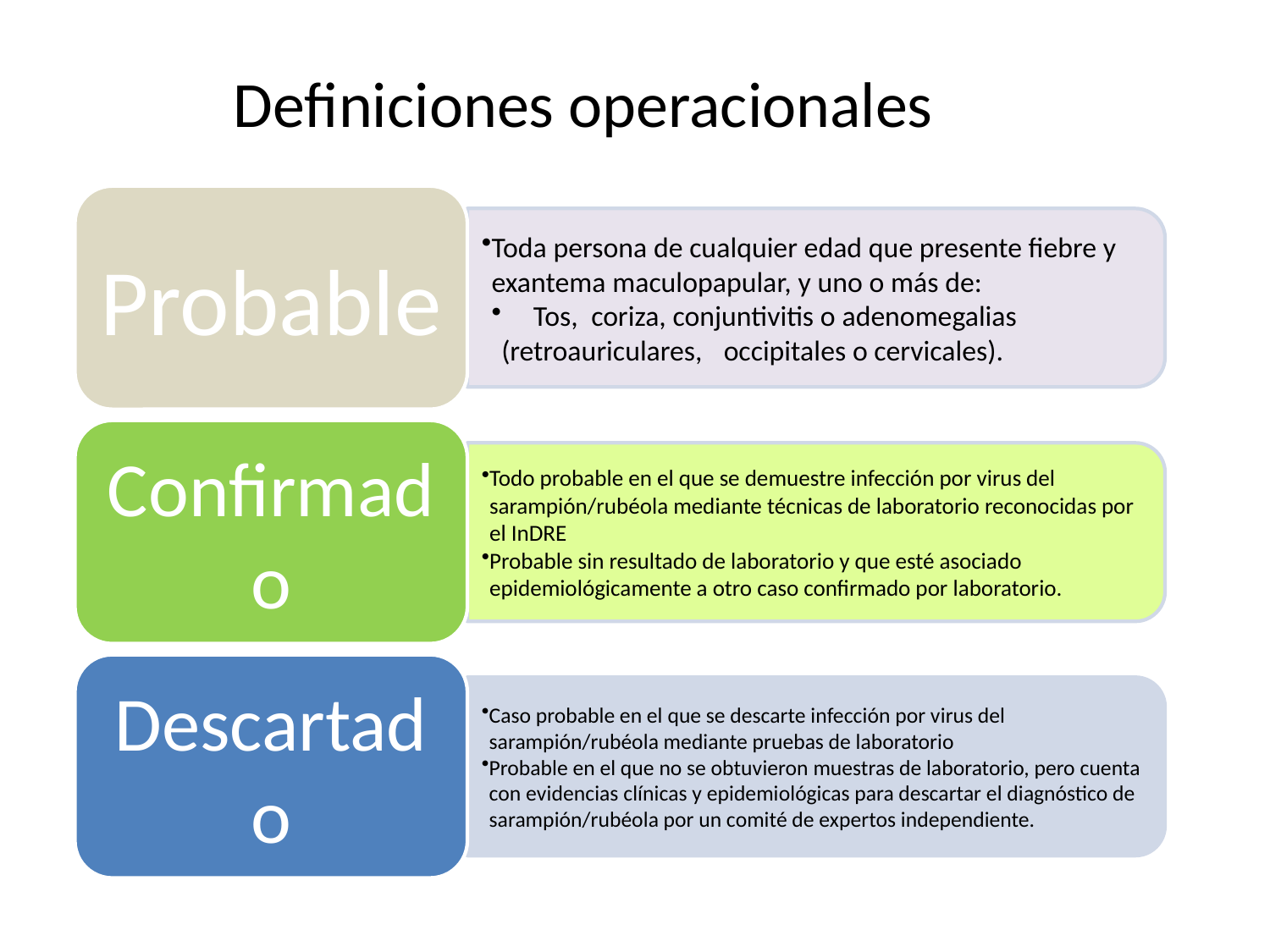

# Definiciones operacionales
Probable
Toda persona de cualquier edad que presente fiebre y exantema maculopapular, y uno o más de:
Confirmado
Todo probable en el que se demuestre infección por virus del sarampión/rubéola mediante técnicas de laboratorio reconocidas por el InDRE
Descartado
Caso probable en el que se descarte infección por virus del sarampión/rubéola mediante pruebas de laboratorio
	Tos,  coriza, conjuntivitis o adenomegalias	(retroauriculares, 	occipitales o cervicales).
Probable sin resultado de laboratorio y que esté asociado epidemiológicamente a otro caso confirmado por laboratorio.
Probable en el que no se obtuvieron muestras de laboratorio, pero cuenta con evidencias clínicas y epidemiológicas para descartar el diagnóstico de sarampión/rubéola por un comité de expertos independiente.